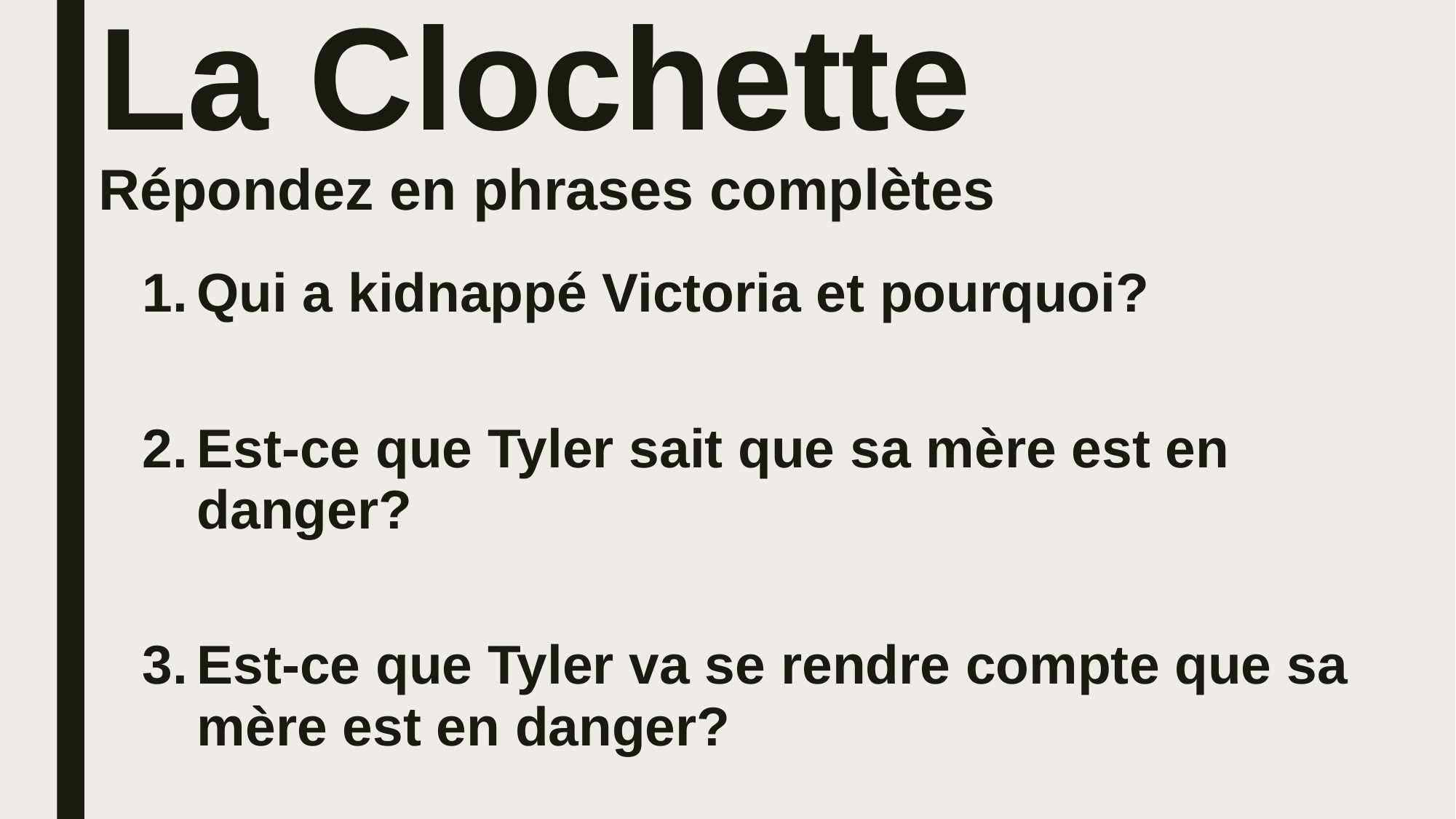

# La Clochette Répondez en phrases complètes
Qui a kidnappé Victoria et pourquoi?

Est-ce que Tyler sait que sa mère est en danger?

Est-ce que Tyler va se rendre compte que sa mère est en danger?